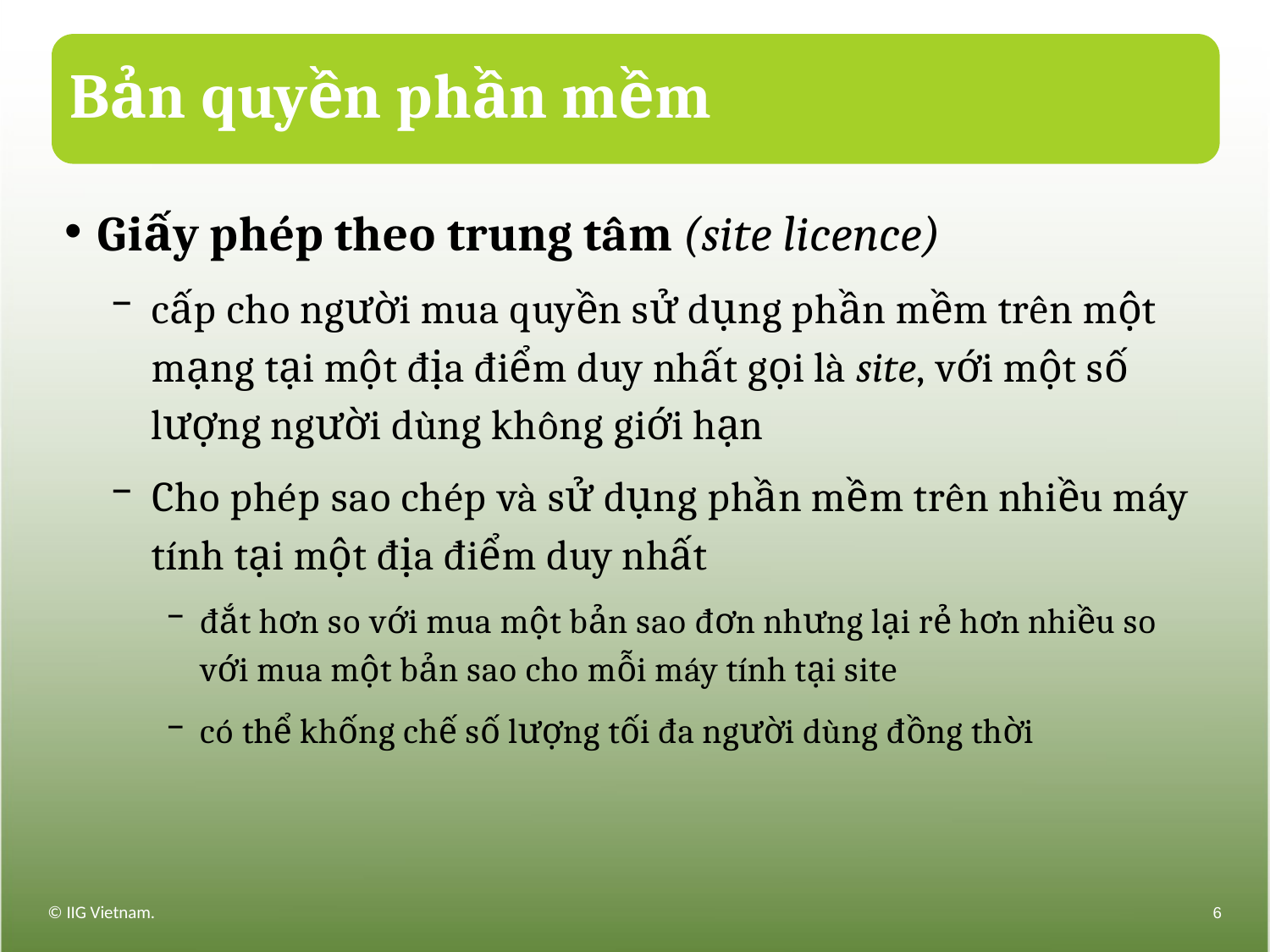

# Bản quyền phần mềm
Giấy phép theo trung tâm (site licence)
cấp cho người mua quyền sử dụng phần mềm trên một mạng tại một địa điểm duy nhất gọi là site, với một số lượng người dùng không giới hạn
Cho phép sao chép và sử dụng phần mềm trên nhiều máy tính tại một địa điểm duy nhất
đắt hơn so với mua một bản sao đơn nhưng lại rẻ hơn nhiều so với mua một bản sao cho mỗi máy tính tại site
có thể khống chế số lượng tối đa người dùng đồng thời
© IIG Vietnam.
6